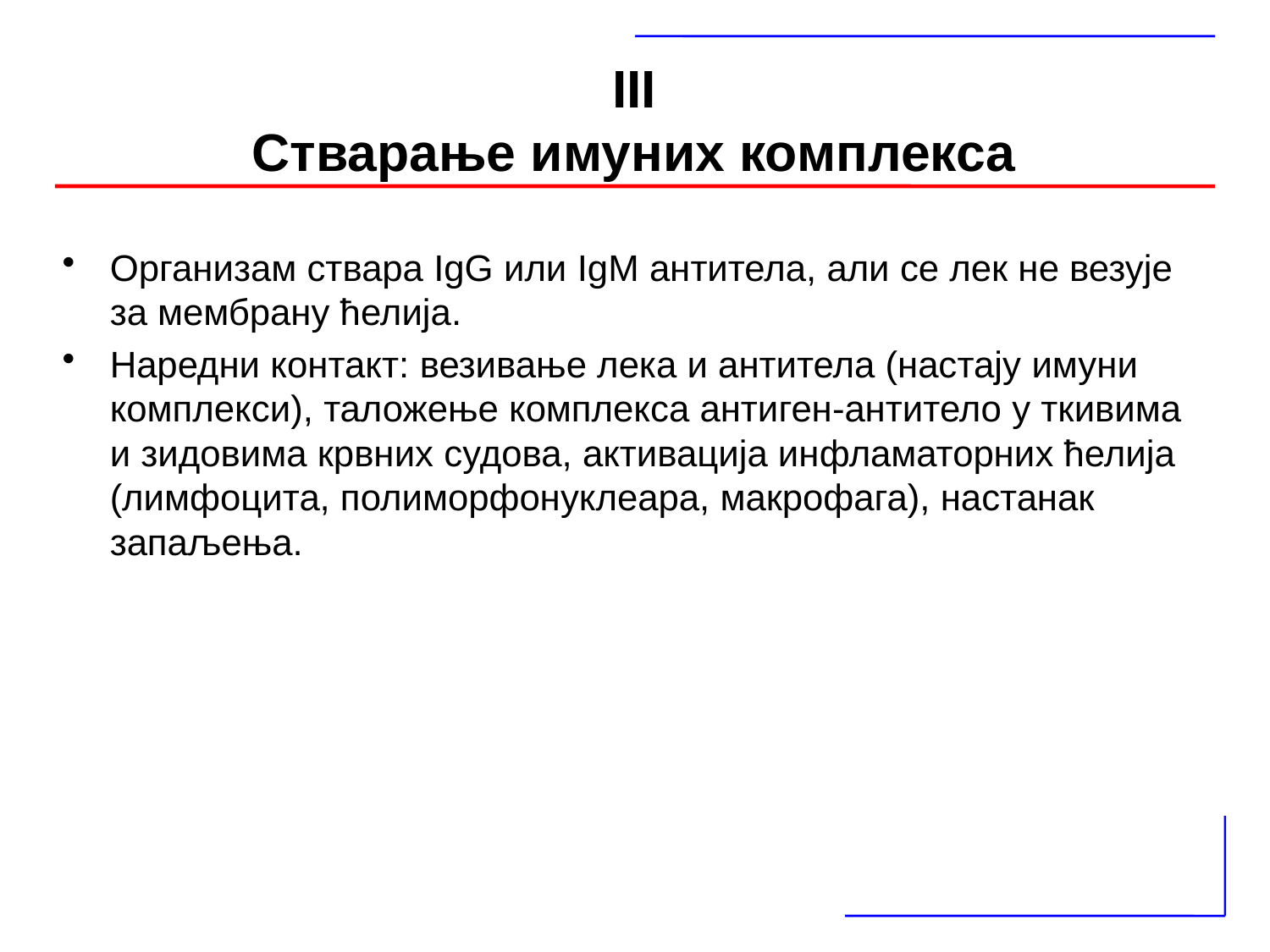

# III Стварање имуних комплекса
Oрганизам ствара IgG или IgM антитела, али се лек не везује за мембрану ћелија.
Наредни контакт: везивањe лека и антитела (настају имуни комплекси), таложење комплекса антиген-антитело у ткивима и зидовима крвних судова, активација инфламаторних ћелија (лимфоцита, полиморфонуклеара, макрофага), настанак запаљења.